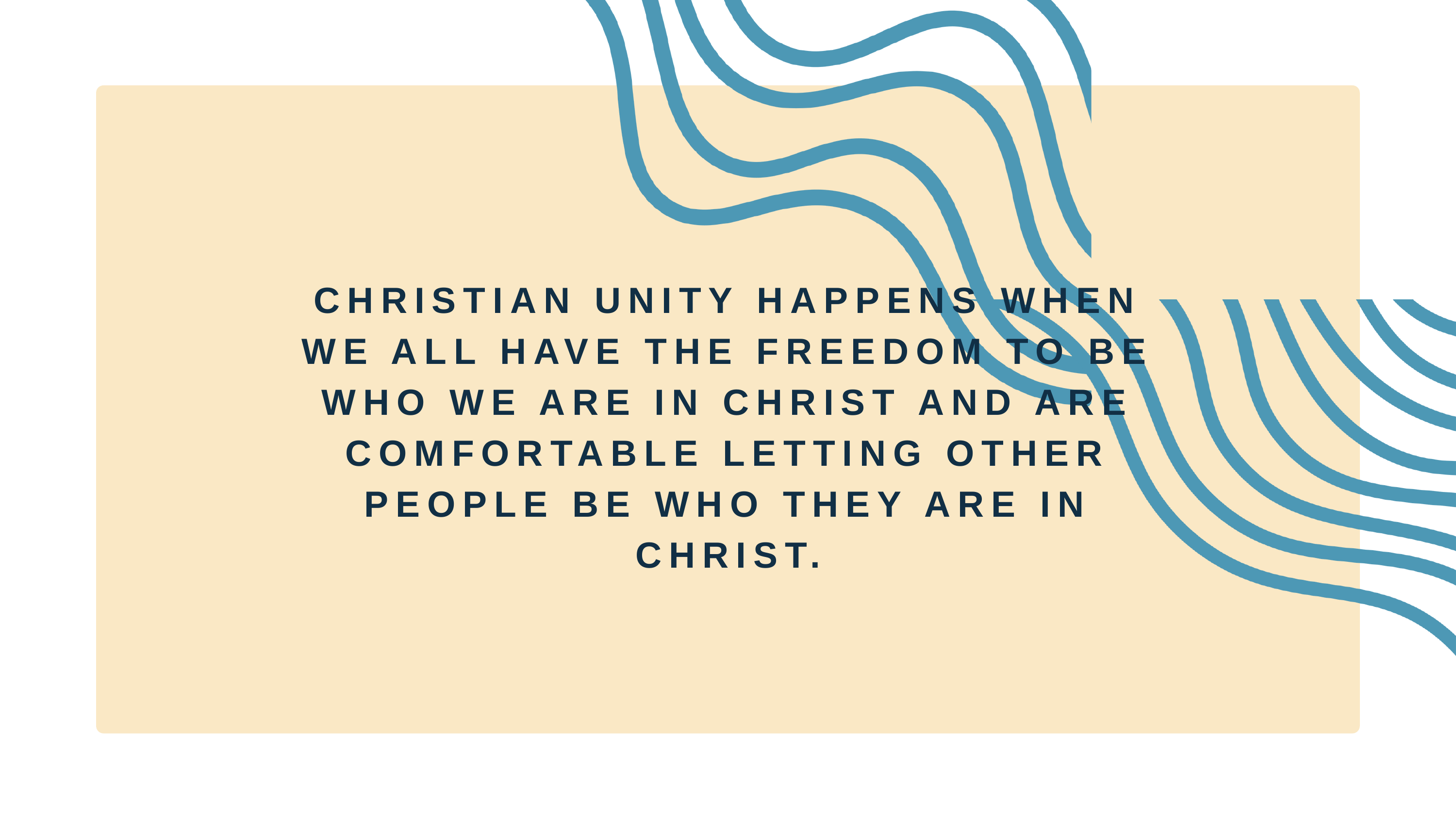

CHRISTIAN UNITY HAPPENS WHEN WE ALL HAVE THE FREEDOM TO BE WHO WE ARE IN CHRIST AND ARE COMFORTABLE LETTING OTHER PEOPLE BE WHO THEY ARE IN CHRIST.